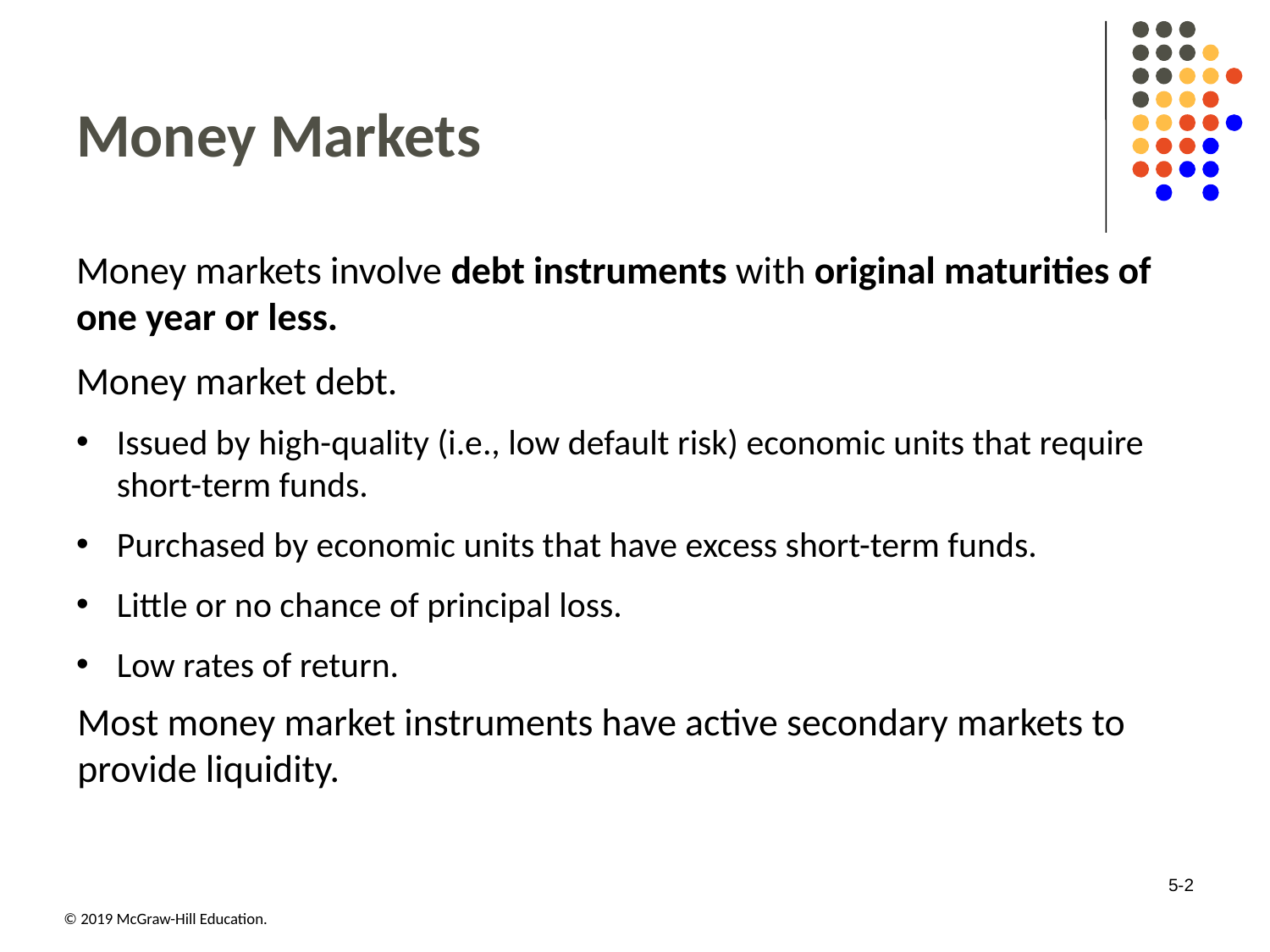

# Money Markets
Money markets involve debt instruments with original maturities of one year or less.
Money market debt.
Issued by high-quality (i.e., low default risk) economic units that require short-term funds.
Purchased by economic units that have excess short-term funds.
Little or no chance of principal loss.
Low rates of return.
Most money market instruments have active secondary markets to provide liquidity.
5-2